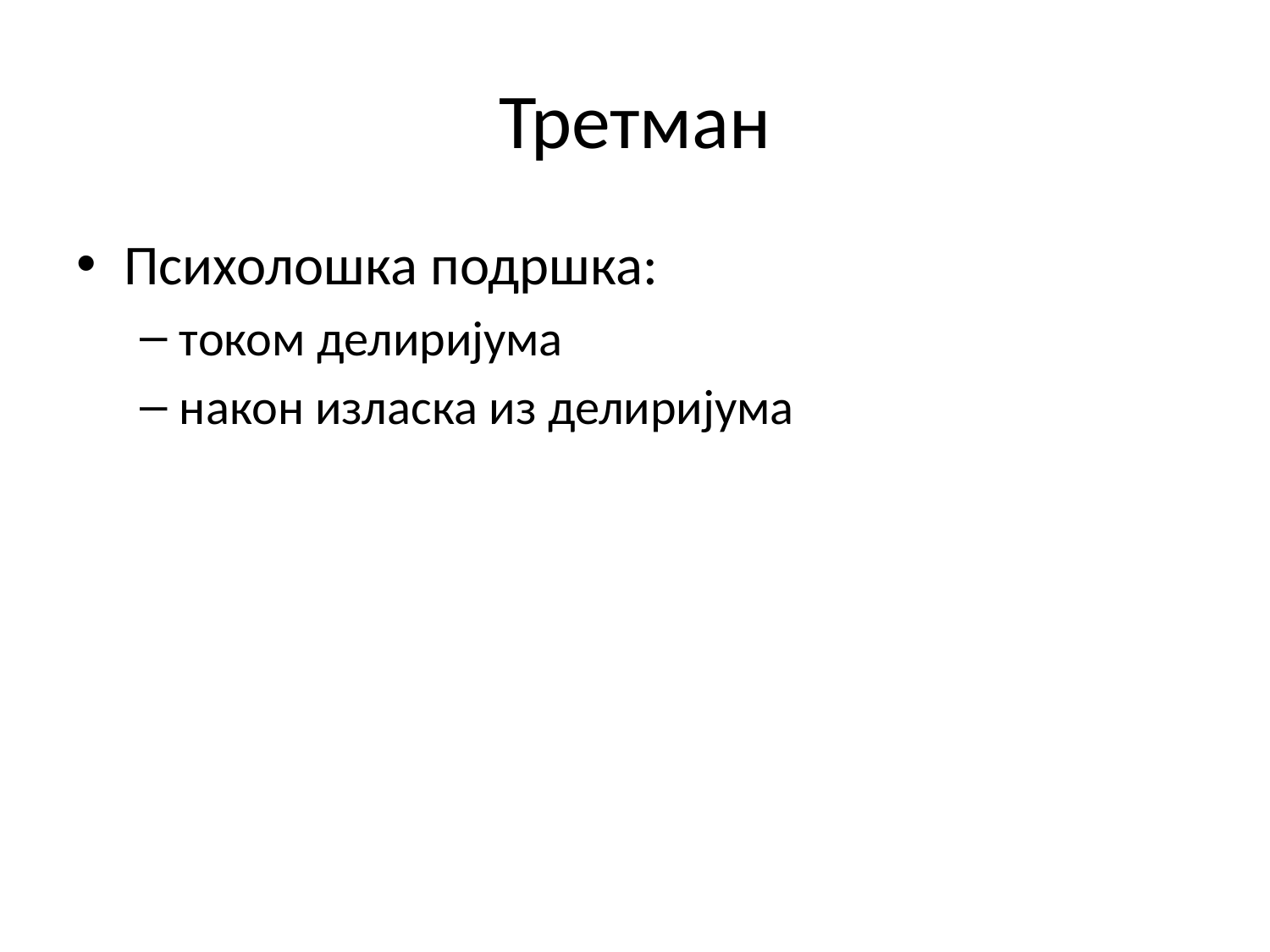

# Третман
Психолошка подршка:
током делиријума
након изласка из делиријума